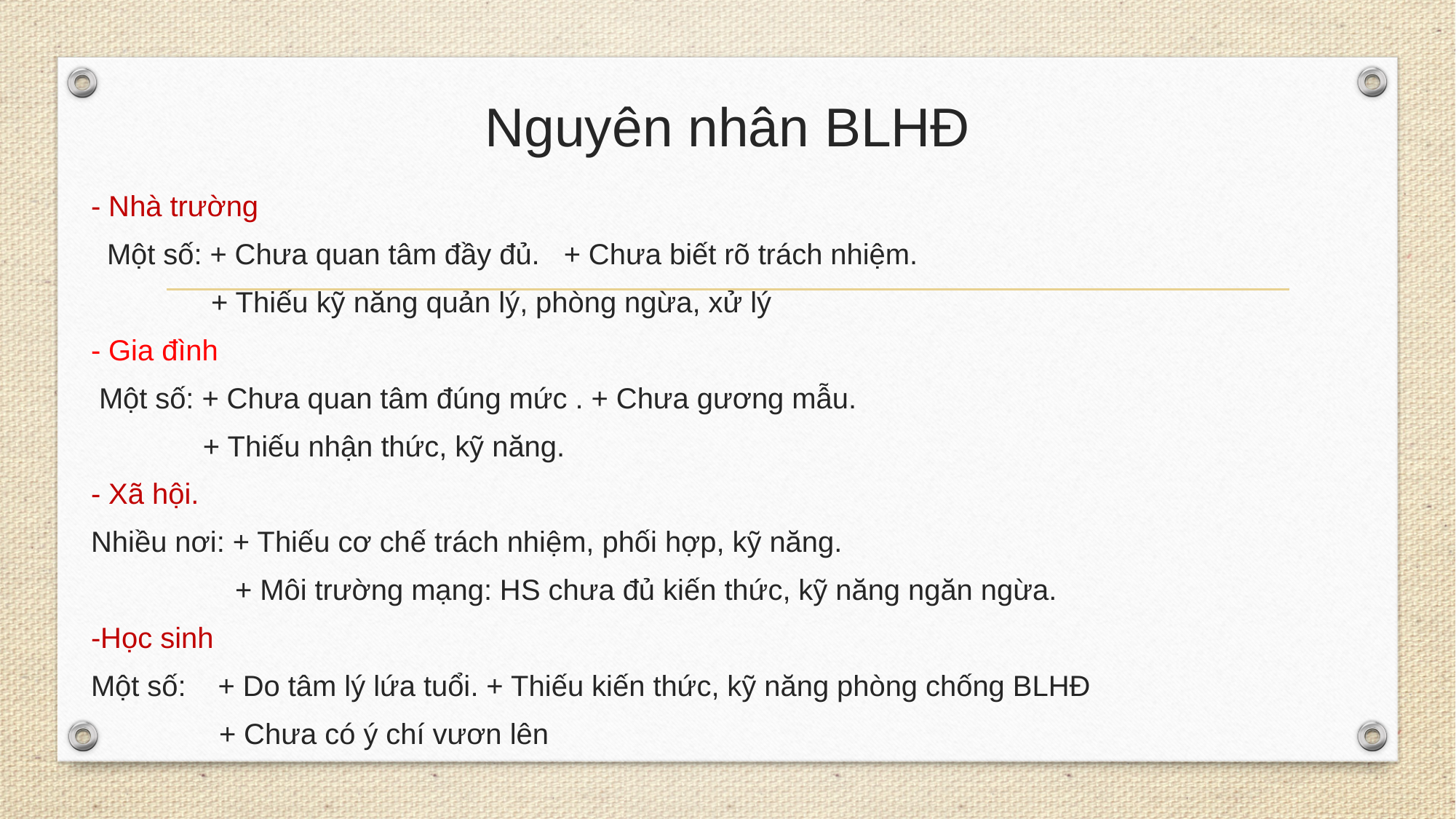

# Nguyên nhân BLHĐ
- Nhà trường
  Một số: + Chưa quan tâm đầy đủ.   + Chưa biết rõ trách nhiệm.
               + Thiếu kỹ năng quản lý, phòng ngừa, xử lý
- Gia đình
 Một số: + Chưa quan tâm đúng mức . + Chưa gương mẫu.
              + Thiếu nhận thức, kỹ năng.
- Xã hội.
Nhiều nơi: + Thiếu cơ chế trách nhiệm, phối hợp, kỹ năng.
                  + Môi trường mạng: HS chưa đủ kiến thức, kỹ năng ngăn ngừa.
-Học sinh
Một số:    + Do tâm lý lứa tuổi. + Thiếu kiến thức, kỹ năng phòng chống BLHĐ
                + Chưa có ý chí vươn lên